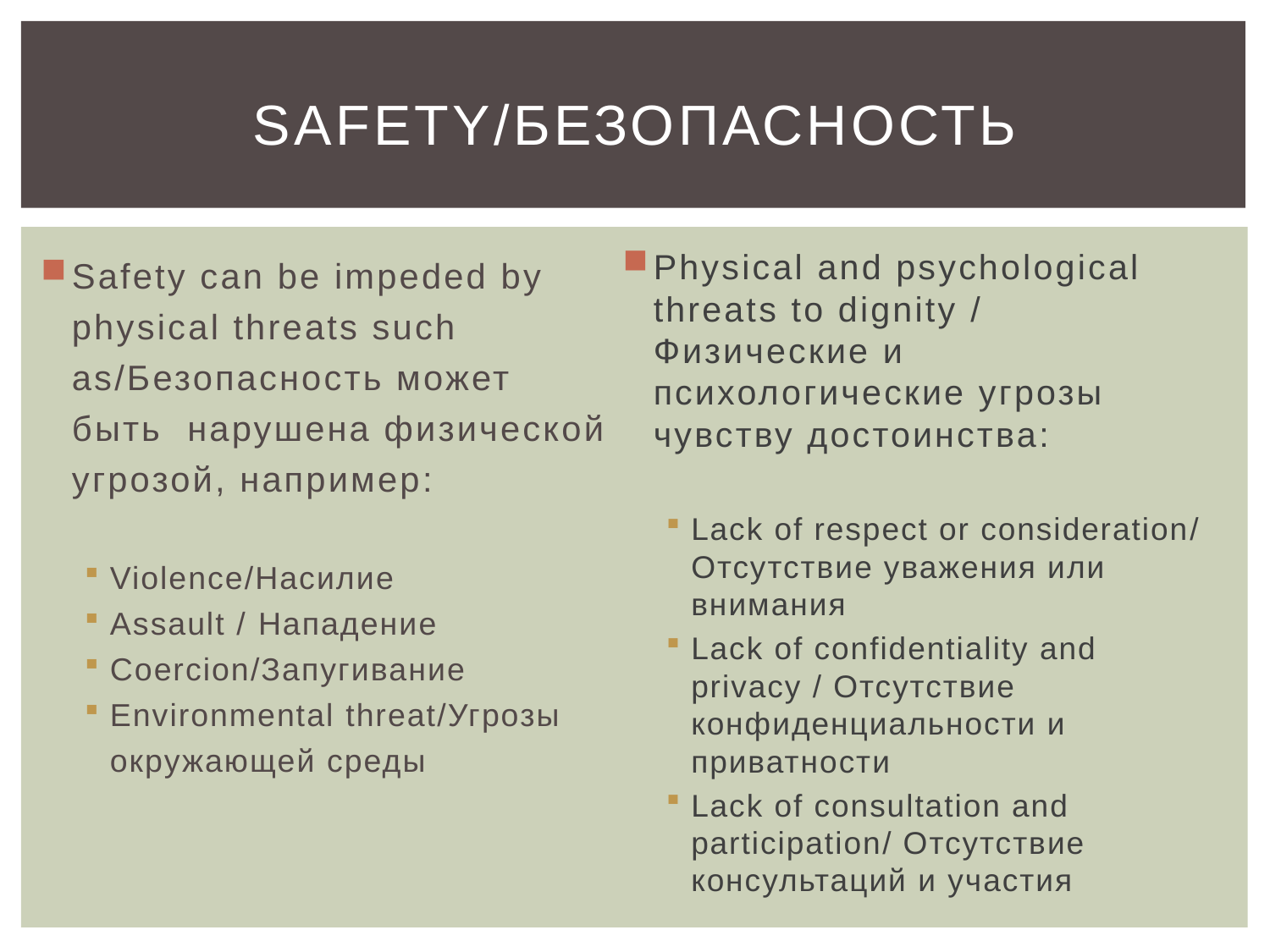

# Safety/безопасность
Safety can be impeded by physical threats such as/Безопасность может быть  нарушена физической угрозой, например:

Violence/Насилие
Assault / Нападение
Coercion/Запугивание
Environmental threat/Угрозы окружающей среды
Physical and psychological threats to dignity / Физические и психологические угрозы чувству достоинства:

Lack of respect or consideration/ Отсутствие уважения или внимания
Lack of confidentiality and privacy / Отсутствие  конфиденциальности и приватности
Lack of consultation and participation/ Отсутствие  консультаций и участия